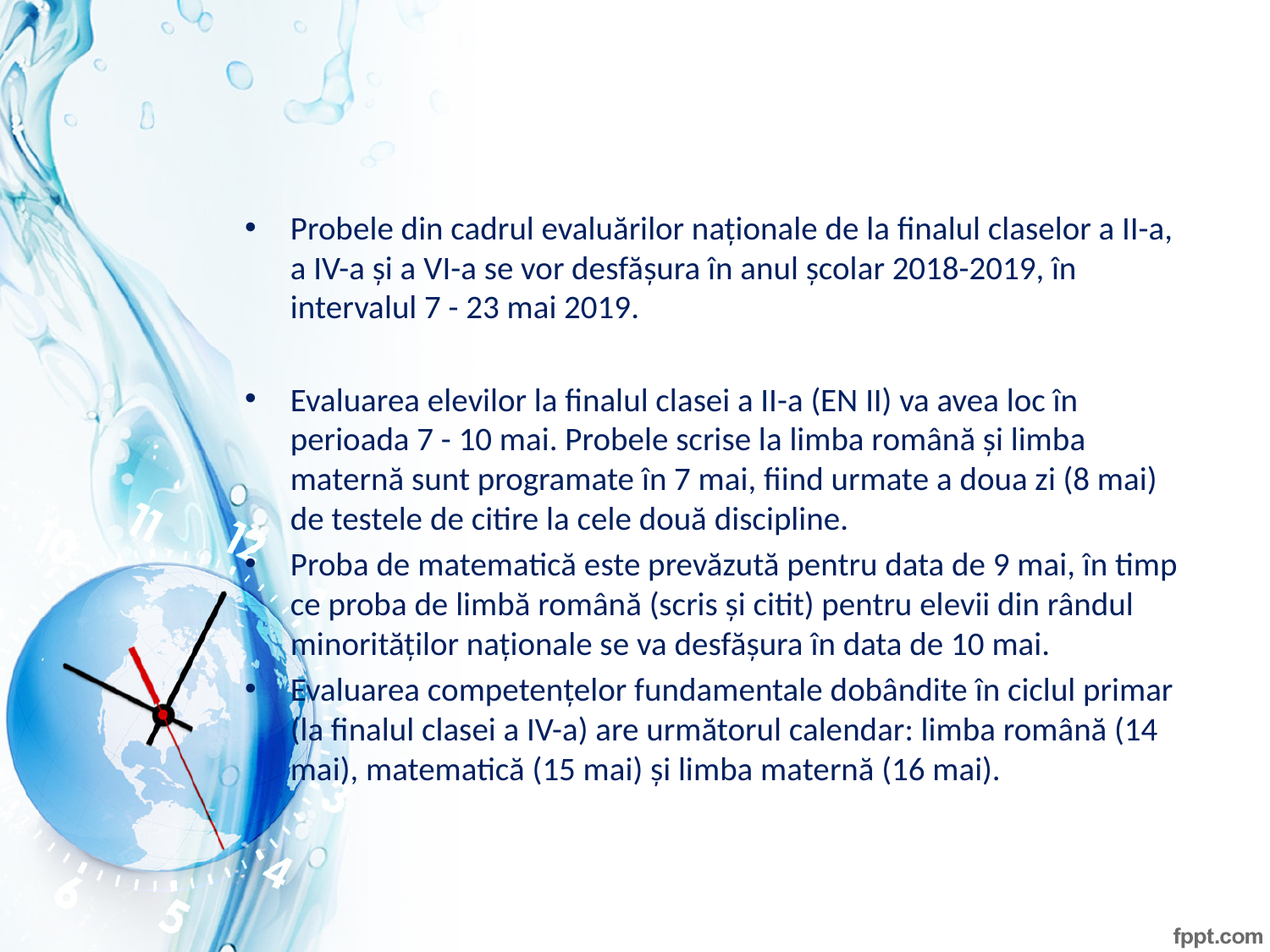

#
Probele din cadrul evaluărilor naționale de la finalul claselor a II-a, a IV-a și a VI-a se vor desfășura în anul școlar 2018-2019, în intervalul 7 - 23 mai 2019.

Evaluarea elevilor la finalul clasei a II-a (EN II) va avea loc în perioada 7 - 10 mai. Probele scrise la limba română și limba maternă sunt programate în 7 mai, fiind urmate a doua zi (8 mai) de testele de citire la cele două discipline.
Proba de matematică este prevăzută pentru data de 9 mai, în timp ce proba de limbă română (scris și citit) pentru elevii din rândul minorităților naționale se va desfășura în data de 10 mai.
Evaluarea competențelor fundamentale dobândite în ciclul primar (la finalul clasei a IV-a) are următorul calendar: limba română (14 mai), matematică (15 mai) și limba maternă (16 mai).